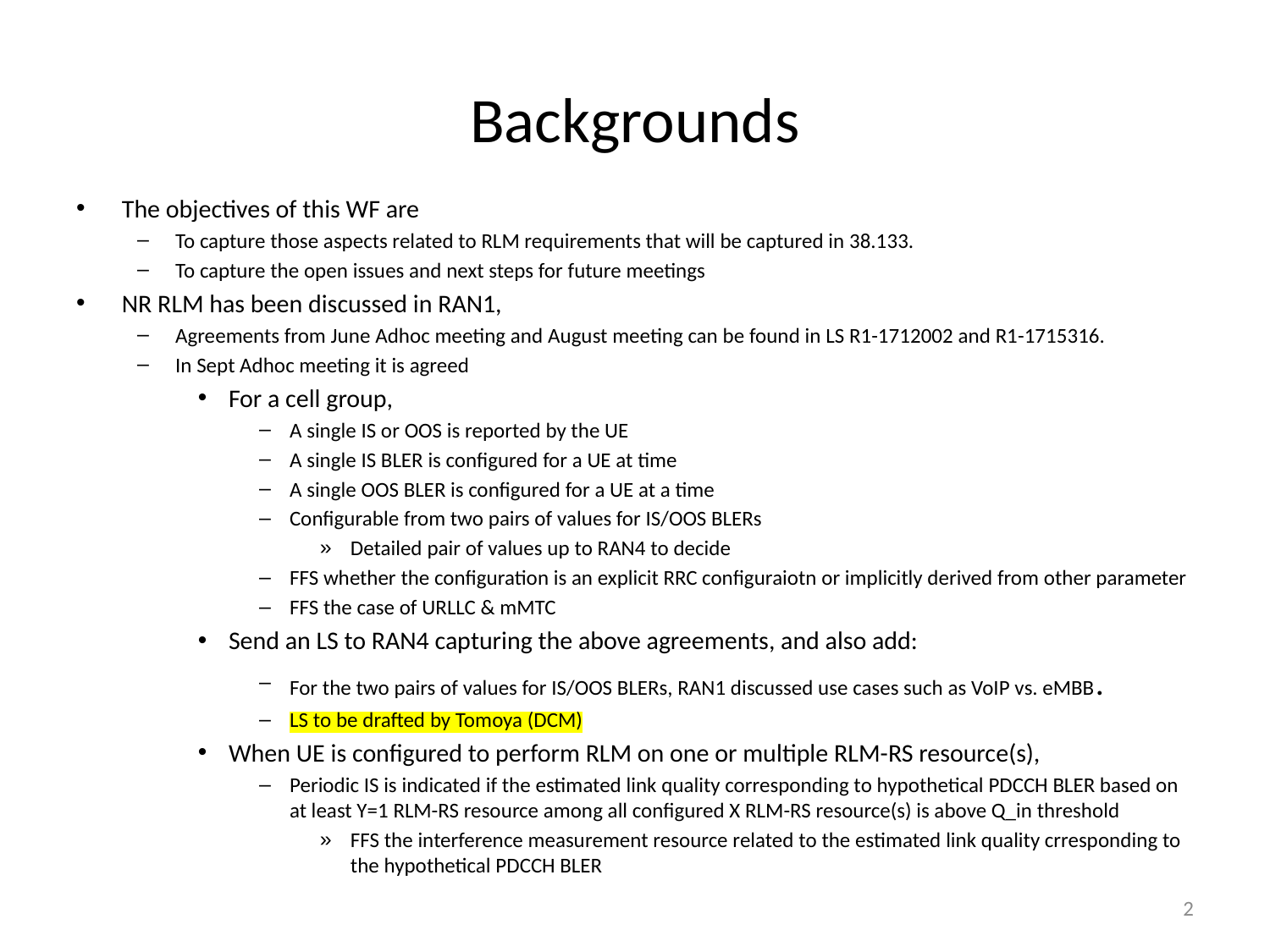

# Backgrounds
The objectives of this WF are
To capture those aspects related to RLM requirements that will be captured in 38.133.
To capture the open issues and next steps for future meetings
NR RLM has been discussed in RAN1,
Agreements from June Adhoc meeting and August meeting can be found in LS R1-1712002 and R1-1715316.
In Sept Adhoc meeting it is agreed
For a cell group,
A single IS or OOS is reported by the UE
A single IS BLER is configured for a UE at time
A single OOS BLER is configured for a UE at a time
Configurable from two pairs of values for IS/OOS BLERs
Detailed pair of values up to RAN4 to decide
FFS whether the configuration is an explicit RRC configuraiotn or implicitly derived from other parameter
FFS the case of URLLC & mMTC
Send an LS to RAN4 capturing the above agreements, and also add:
For the two pairs of values for IS/OOS BLERs, RAN1 discussed use cases such as VoIP vs. eMBB.
LS to be drafted by Tomoya (DCM)
When UE is configured to perform RLM on one or multiple RLM-RS resource(s),
Periodic IS is indicated if the estimated link quality corresponding to hypothetical PDCCH BLER based on at least Y=1 RLM-RS resource among all configured X RLM-RS resource(s) is above Q_in threshold
FFS the interference measurement resource related to the estimated link quality crresponding to the hypothetical PDCCH BLER
2